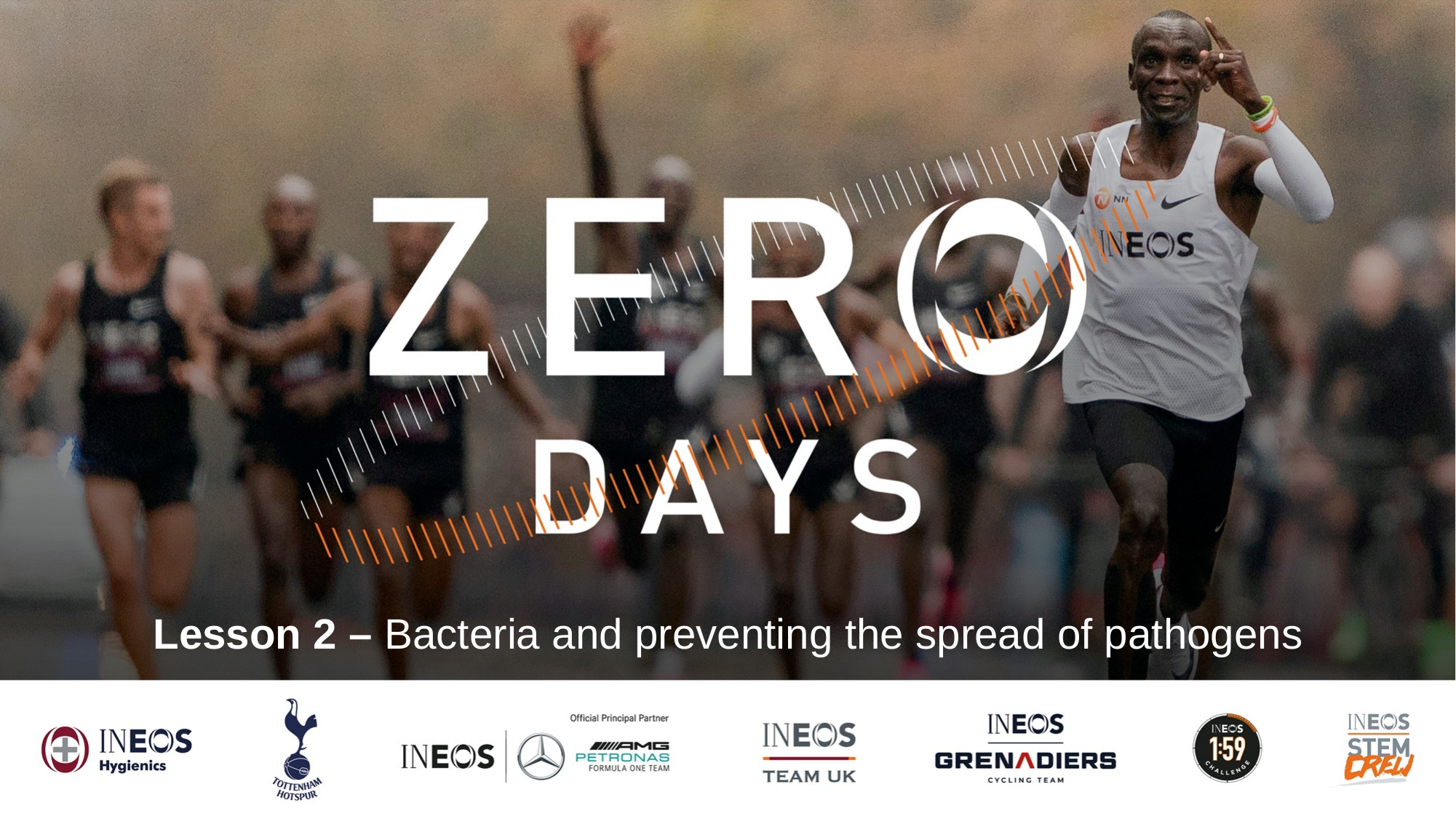

Lesson 2 – Bacteria and preventing the spread of pathogens